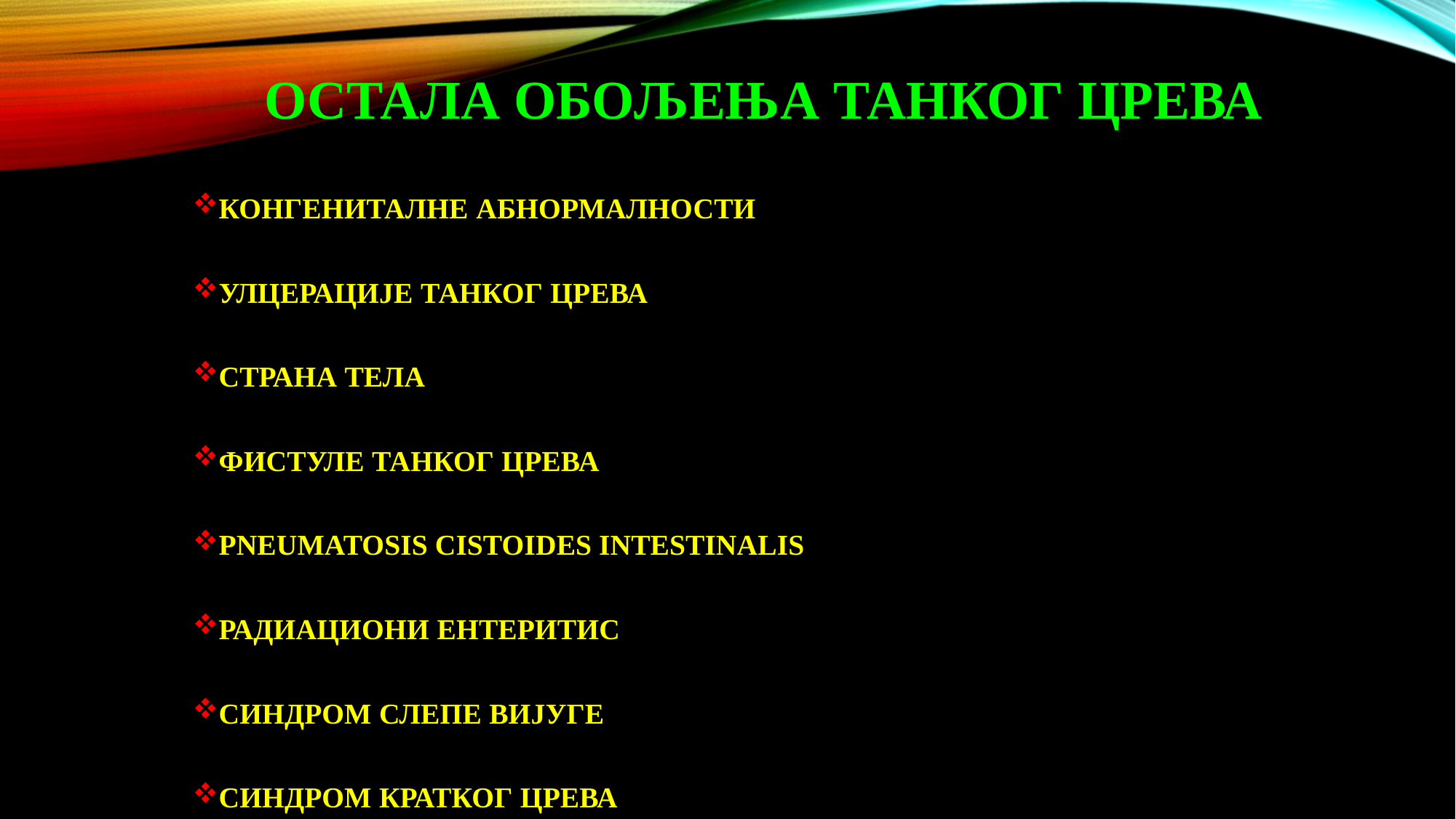

# ОСТАЛА ОБОЉЕЊА ТАНКОГ ЦРЕВА
КОНГЕНИТАЛНЕ АБНОРМАЛНОСТИ

УЛЦЕРАЦИЈЕ ТАНКОГ ЦРЕВА

СТРАНА ТЕЛА

ФИСТУЛЕ ТАНКОГ ЦРЕВА

PNEUMATOSIS CISTOIDES INTESTINALIS

РАДИАЦИОНИ ЕНТЕРИТИС

СИНДРОМ СЛЕПЕ ВИЈУГЕ

СИНДРОМ КРАТКОГ ЦРЕВА